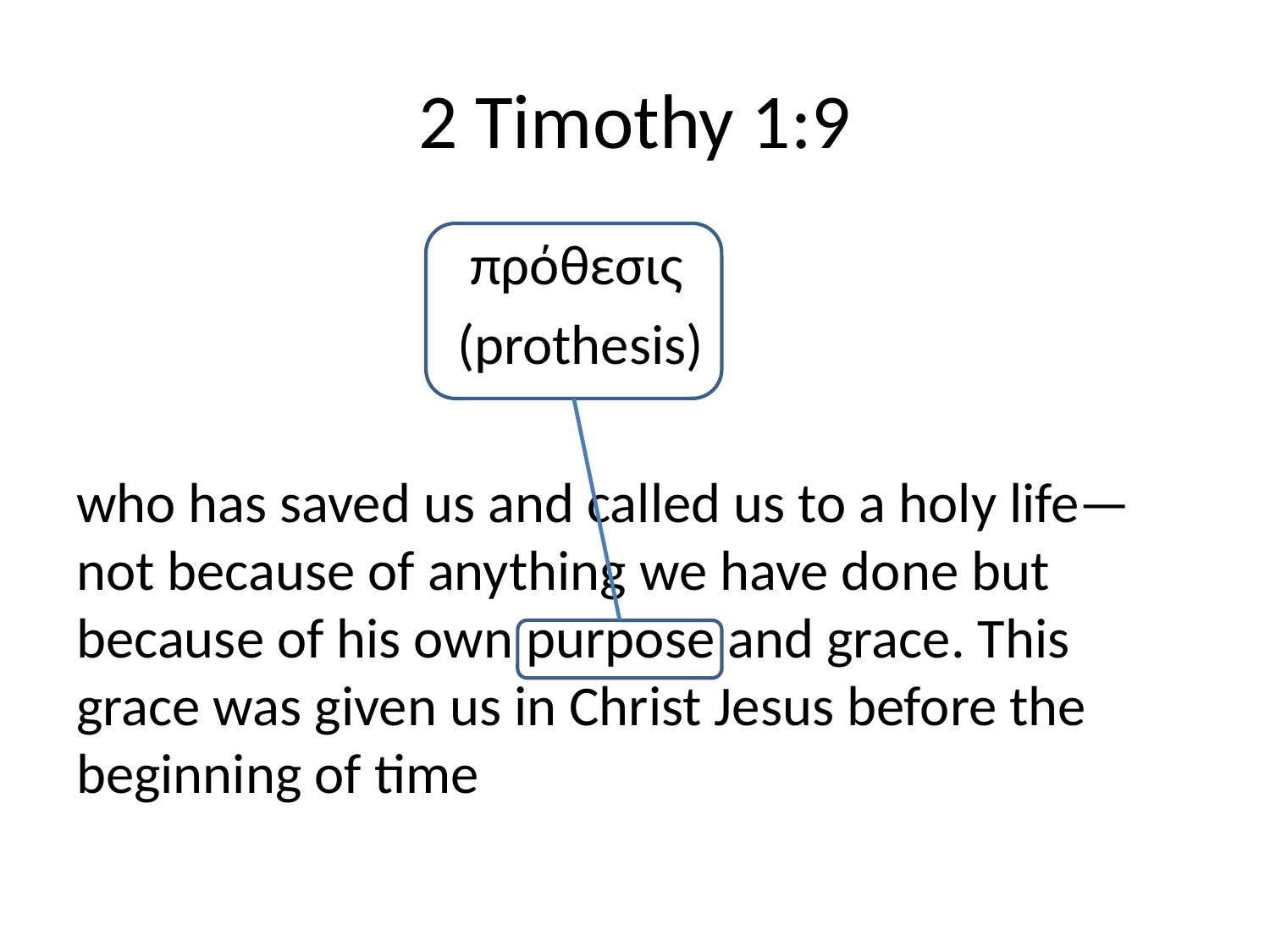

# 2 Timothy 1:9
			 πρόθεσις
			(prothesis)

who has saved us and called us to a holy life—not because of anything we have done but because of his own purpose and grace. This grace was given us in Christ Jesus before the beginning of time